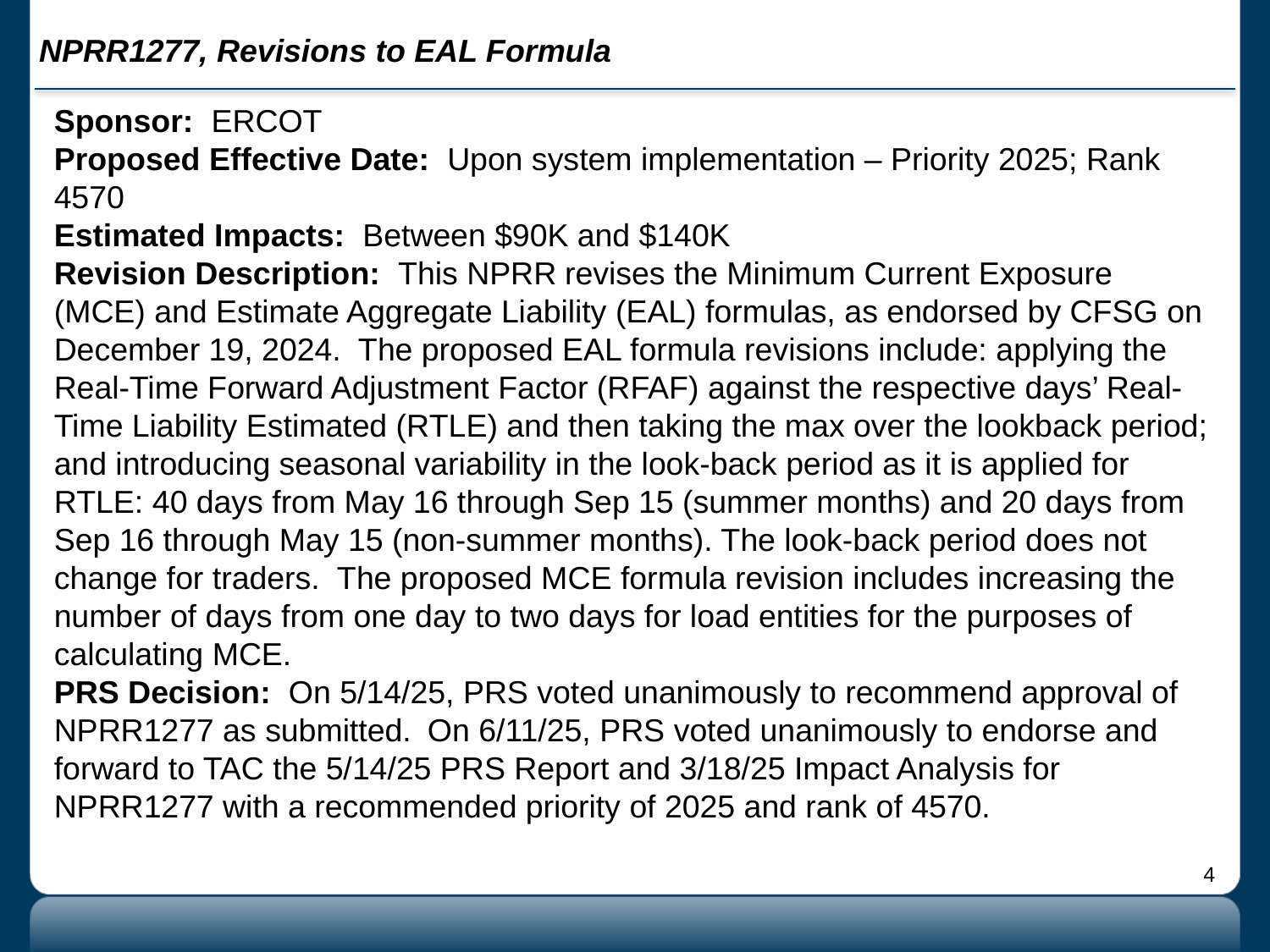

# NPRR1277, Revisions to EAL Formula
Sponsor:  ERCOT
Proposed Effective Date:  Upon system implementation – Priority 2025; Rank 4570
Estimated Impacts:  Between $90K and $140K
Revision Description:  This NPRR revises the Minimum Current Exposure (MCE) and Estimate Aggregate Liability (EAL) formulas, as endorsed by CFSG on December 19, 2024.  The proposed EAL formula revisions include: applying the Real-Time Forward Adjustment Factor (RFAF) against the respective days’ Real-Time Liability Estimated (RTLE) and then taking the max over the lookback period; and introducing seasonal variability in the look-back period as it is applied for RTLE: 40 days from May 16 through Sep 15 (summer months) and 20 days from Sep 16 through May 15 (non-summer months). The look-back period does not change for traders.  The proposed MCE formula revision includes increasing the number of days from one day to two days for load entities for the purposes of calculating MCE.
PRS Decision:  On 5/14/25, PRS voted unanimously to recommend approval of NPRR1277 as submitted.  On 6/11/25, PRS voted unanimously to endorse and forward to TAC the 5/14/25 PRS Report and 3/18/25 Impact Analysis for NPRR1277 with a recommended priority of 2025 and rank of 4570.